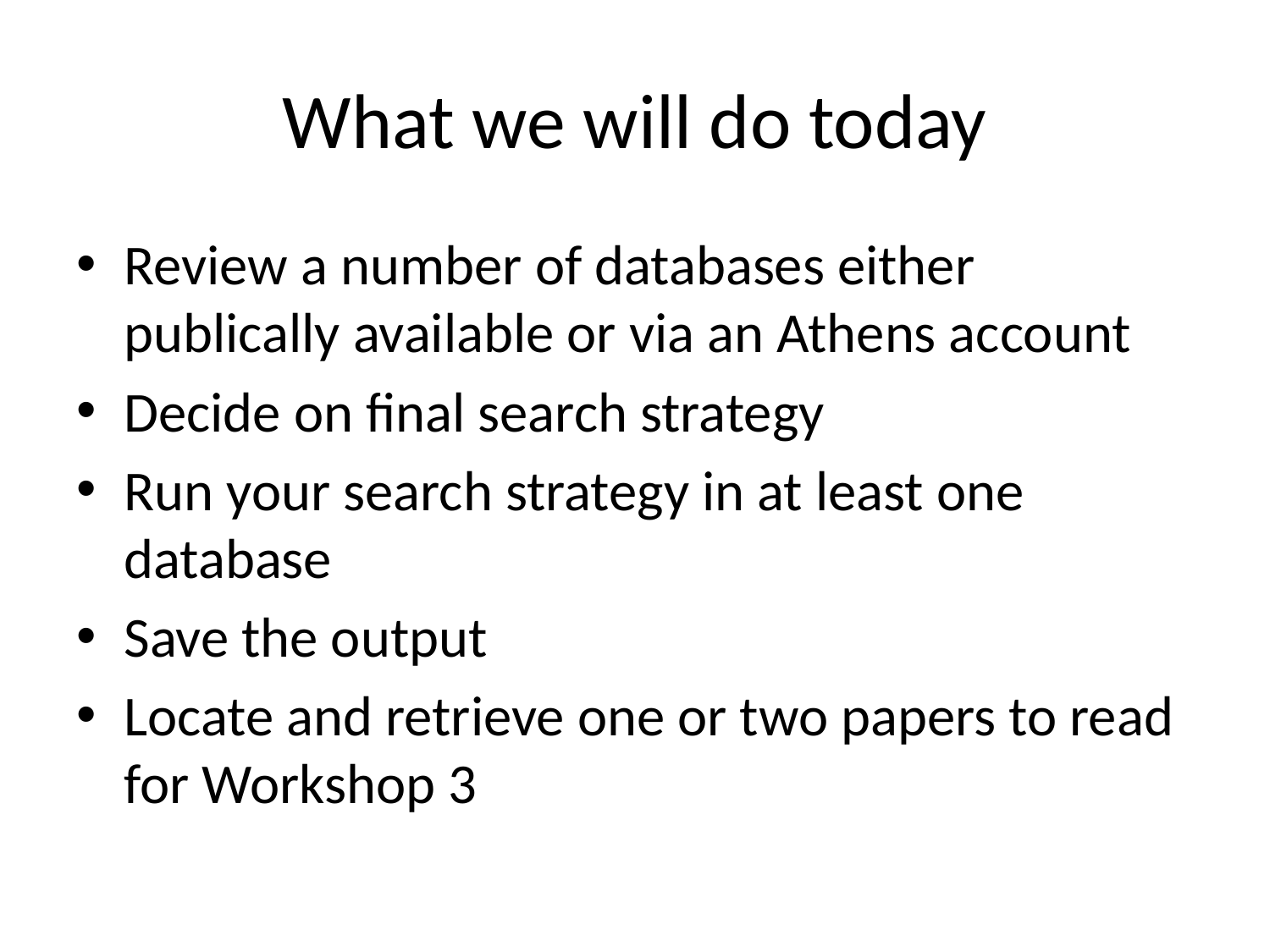

# What we will do today
Review a number of databases either publically available or via an Athens account
Decide on final search strategy
Run your search strategy in at least one database
Save the output
Locate and retrieve one or two papers to read for Workshop 3